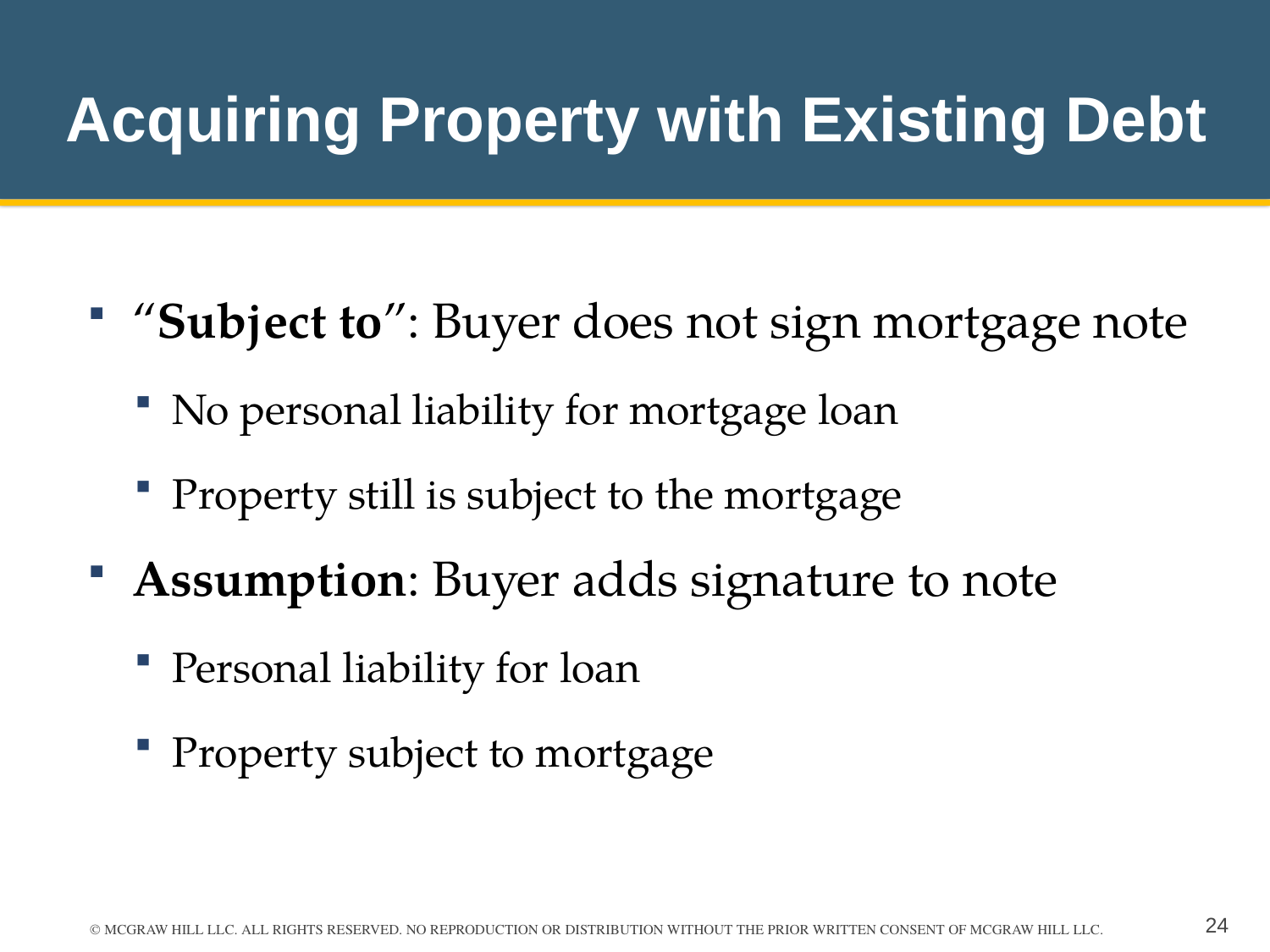

# Acquiring Property with Existing Debt
“Subject to”: Buyer does not sign mortgage note
No personal liability for mortgage loan
Property still is subject to the mortgage
Assumption: Buyer adds signature to note
Personal liability for loan
Property subject to mortgage

© MCGRAW HILL LLC. ALL RIGHTS RESERVED. NO REPRODUCTION OR DISTRIBUTION WITHOUT THE PRIOR WRITTEN CONSENT OF MCGRAW HILL LLC.
24